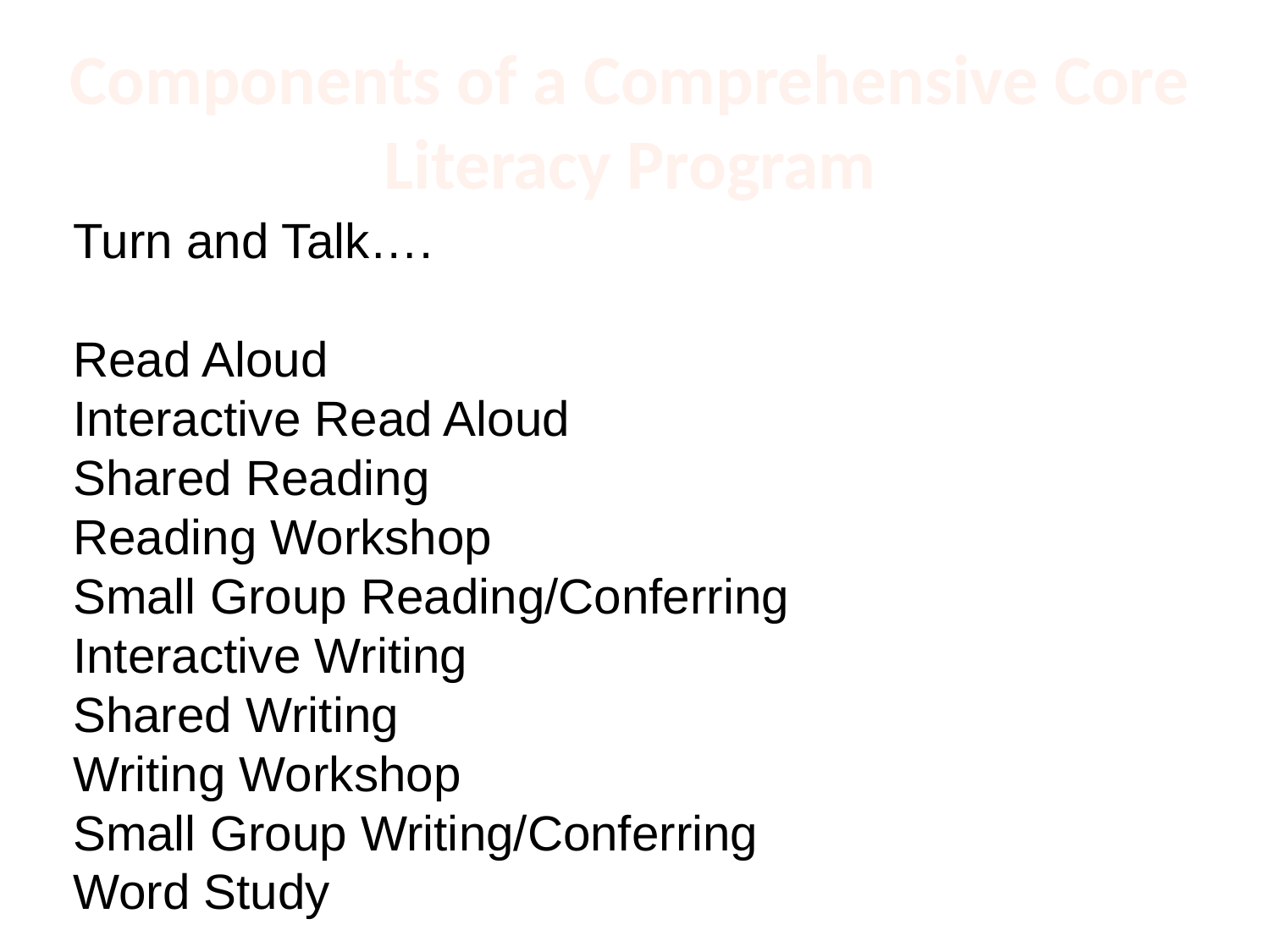

Components of a Comprehensive Core Literacy Program
Turn and Talk….

Read Aloud
Interactive Read Aloud
Shared Reading
Reading Workshop
Small Group Reading/Conferring
Interactive Writing
Shared Writing
Writing Workshop
Small Group Writing/Conferring
Word Study